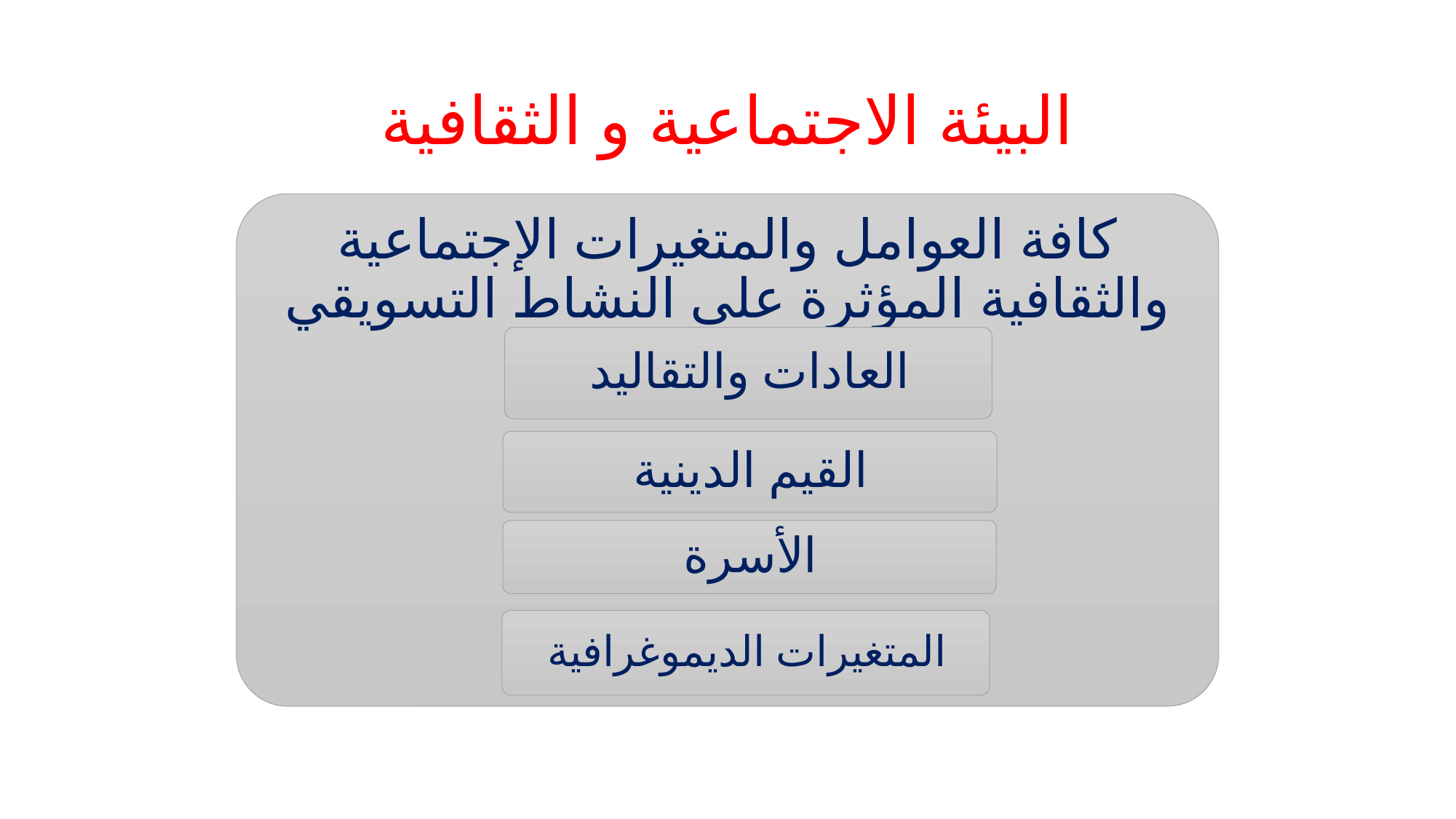

# البيئة الاجتماعية و الثقافية
كافة العوامل والمتغيرات الإجتماعية والثقافية المؤثرة على النشاط التسويقي
العادات والتقاليد
القيم الدينية
الأسرة
المتغيرات الديموغرافية